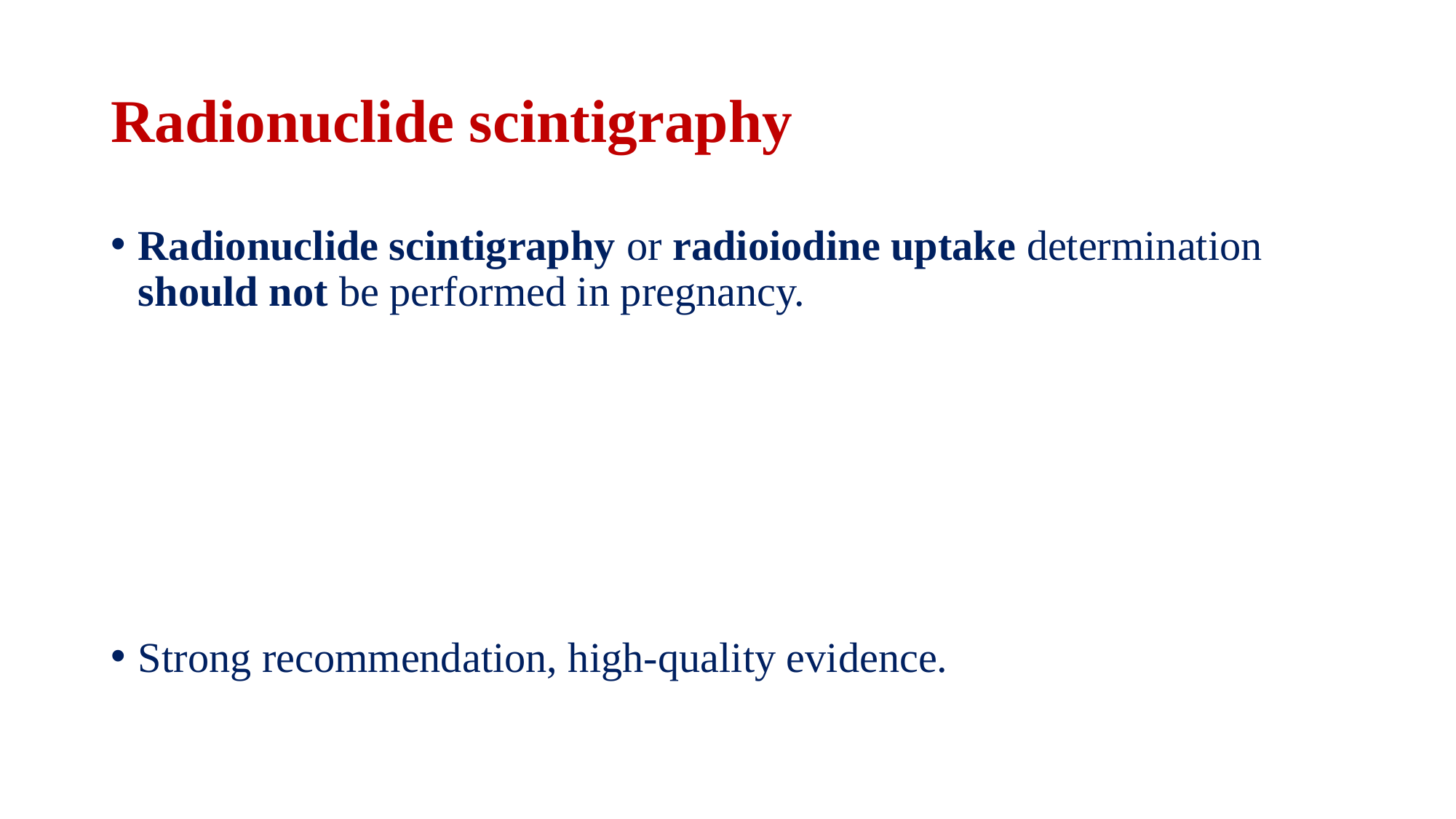

# Radionuclide scintigraphy
Radionuclide scintigraphy or radioiodine uptake determination should not be performed in pregnancy.

Strong recommendation, high-quality evidence.